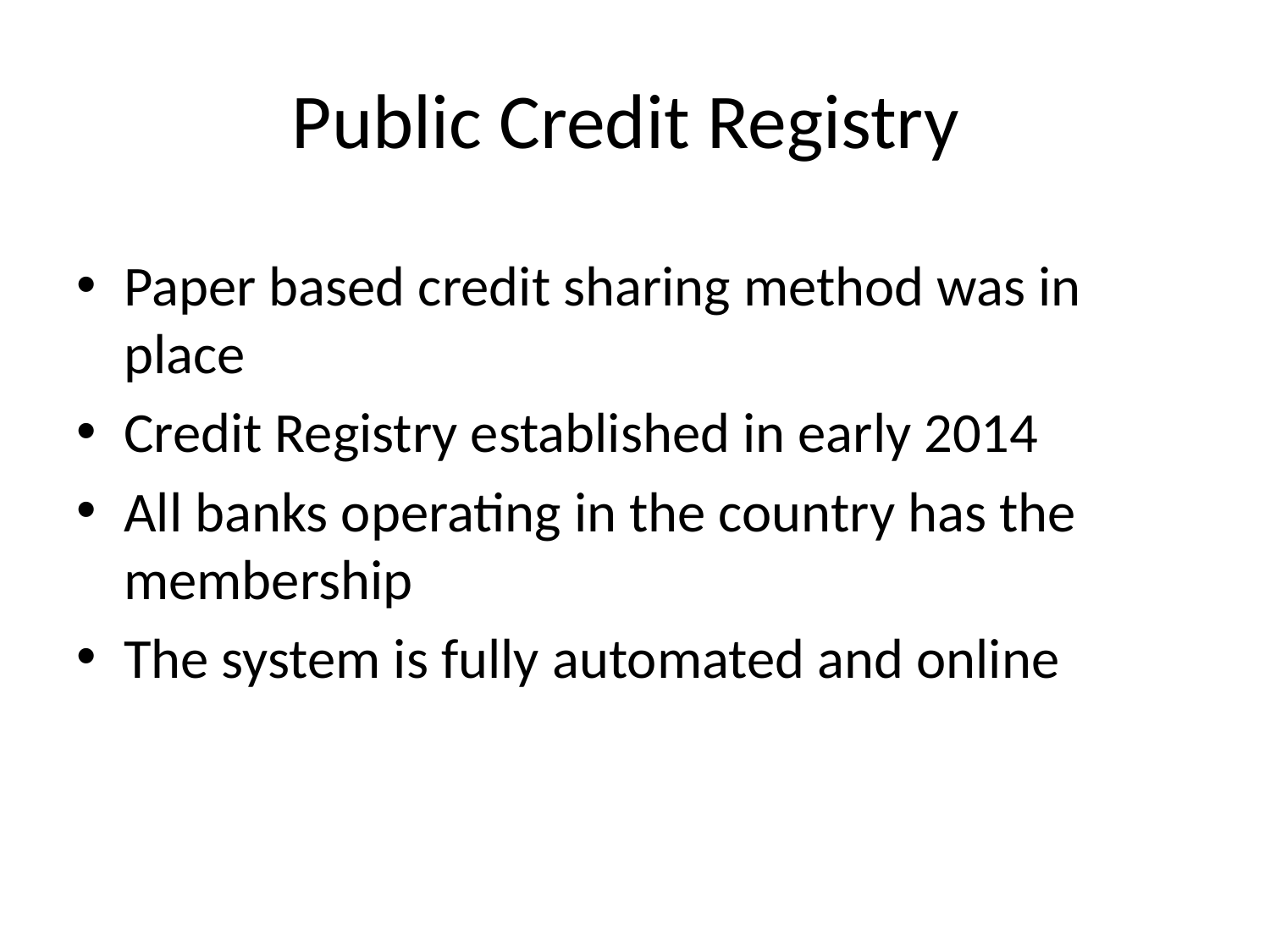

# Public Credit Registry
Paper based credit sharing method was in place
Credit Registry established in early 2014
All banks operating in the country has the membership
The system is fully automated and online